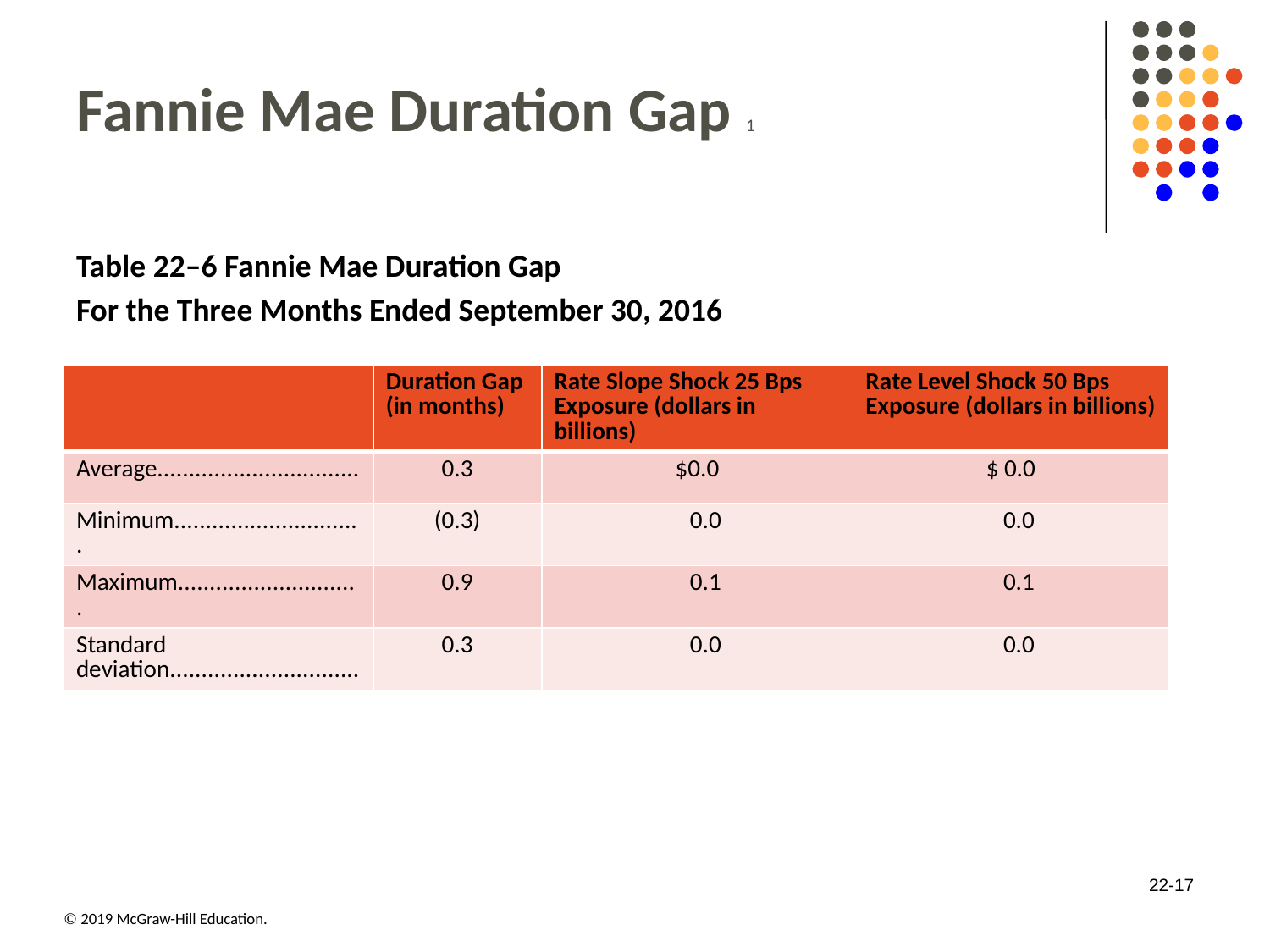

# Fannie Mae Duration Gap 1
Table 22–6 Fannie Mae Duration Gap
For the Three Months Ended September 30, 2016
| Blank | Duration Gap (in months) | Rate Slope Shock 25 Bps Exposure (dollars in billions) | Rate Level Shock 50 Bps Exposure (dollars in billions) |
| --- | --- | --- | --- |
| Average................................ | 0.3 | $0.0 | $ 0.0 |
| Minimum.............................. | (0.3) | 0.0 | 0.0 |
| Maximum............................. | 0.9 | 0.1 | 0.1 |
| Standard deviation.............................. | 0.3 | 0.0 | 0.0 |
22-17